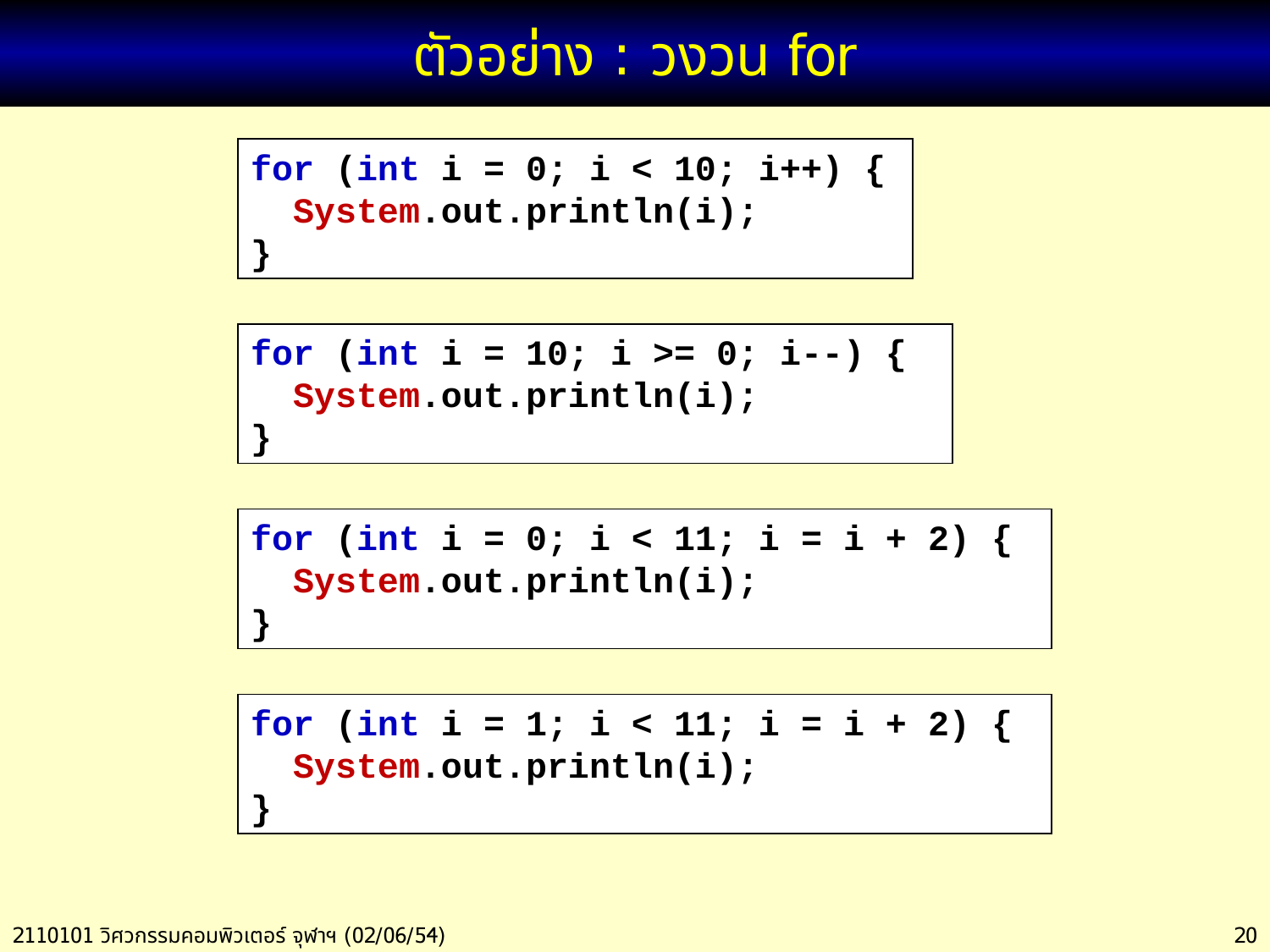

# ตัวอย่าง : วงวน for
for (int i = 0; i < 10; i++) {
  System.out.println(i);
}
for (int i = 10; i >= 0; i--) {
  System.out.println(i);
}
for (int i = 0; i < 11; i = i + 2) {
  System.out.println(i);
}
for (int i = 1; i < 11; i = i + 2) {
  System.out.println(i);
}